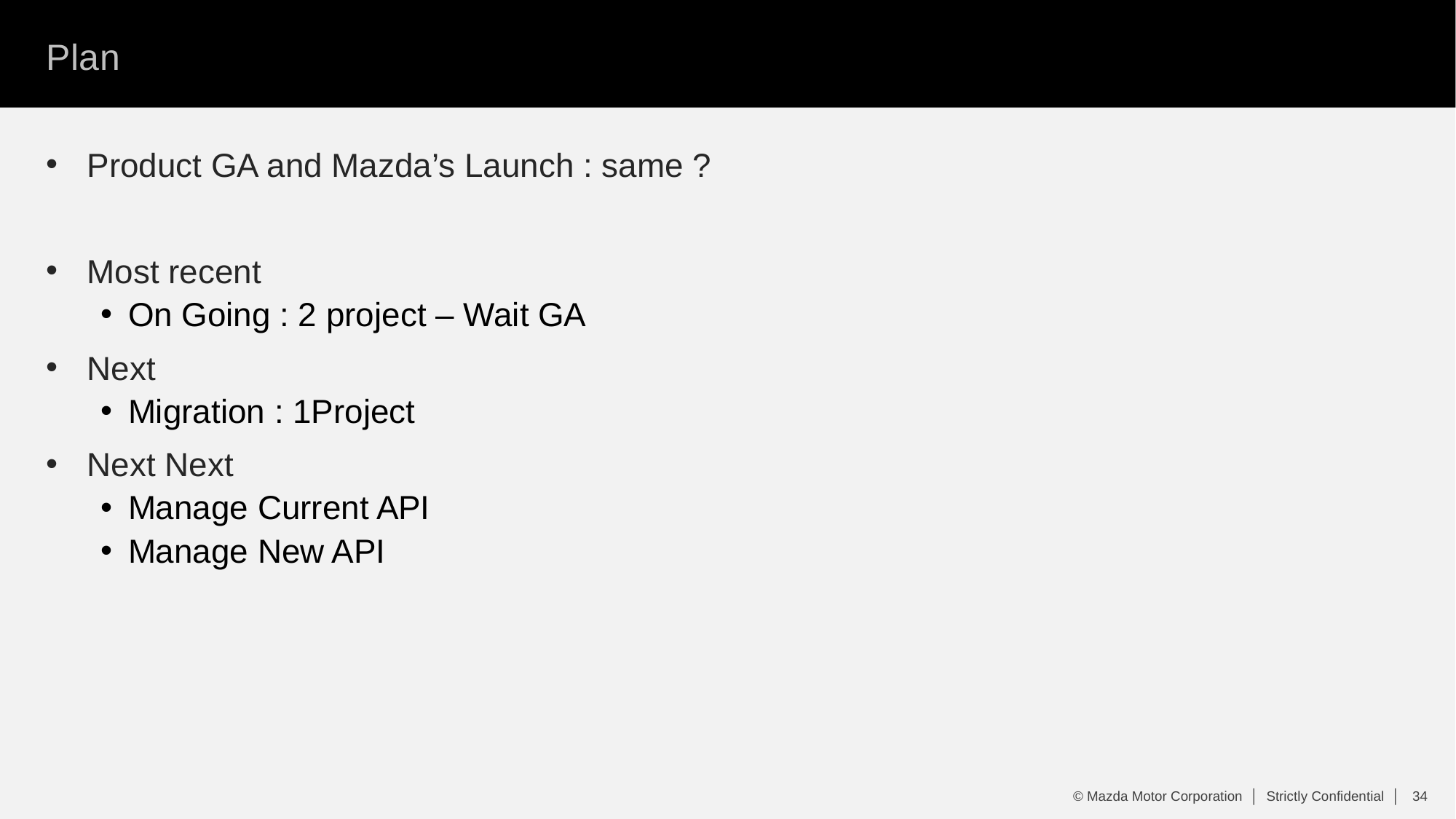

Plan
Product GA and Mazda’s Launch : same ?

Most recent
On Going : 2 project – Wait GA
Next
Migration : 1Project
Next Next
Manage Current API
Manage New API

 © Mazda Motor Corporation  │  Strictly Confidential  │
34